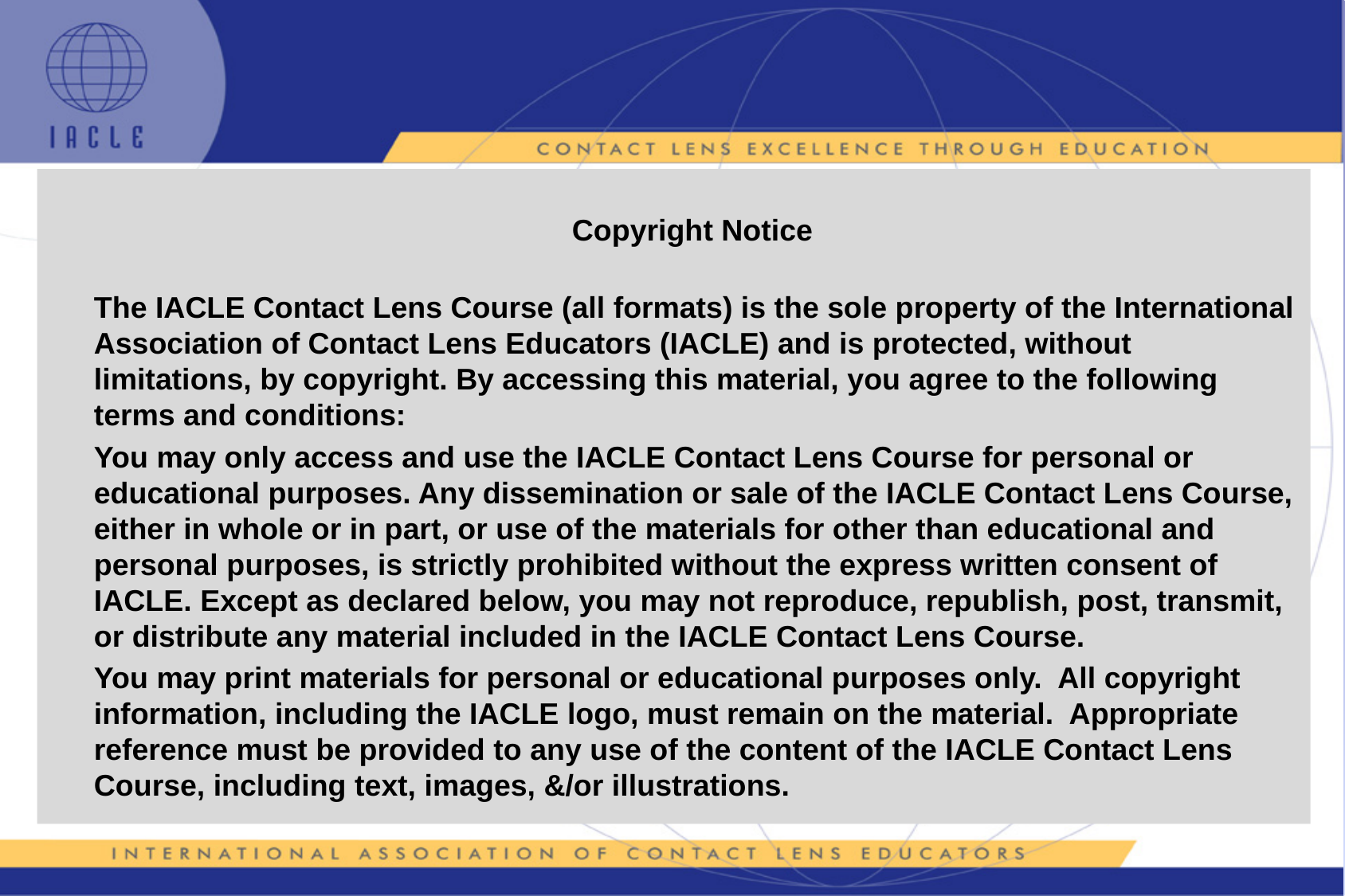

Copyright Notice
	The IACLE Contact Lens Course (all formats) is the sole property of the International Association of Contact Lens Educators (IACLE) and is protected, without limitations, by copyright. By accessing this material, you agree to the following terms and conditions:
	You may only access and use the IACLE Contact Lens Course for personal or educational purposes. Any dissemination or sale of the IACLE Contact Lens Course, either in whole or in part, or use of the materials for other than educational and personal purposes, is strictly prohibited without the express written consent of IACLE. Except as declared below, you may not reproduce, republish, post, transmit, or distribute any material included in the IACLE Contact Lens Course.
	You may print materials for personal or educational purposes only.  All copyright information, including the IACLE logo, must remain on the material.  Appropriate reference must be provided to any use of the content of the IACLE Contact Lens Course, including text, images, &/or illustrations.